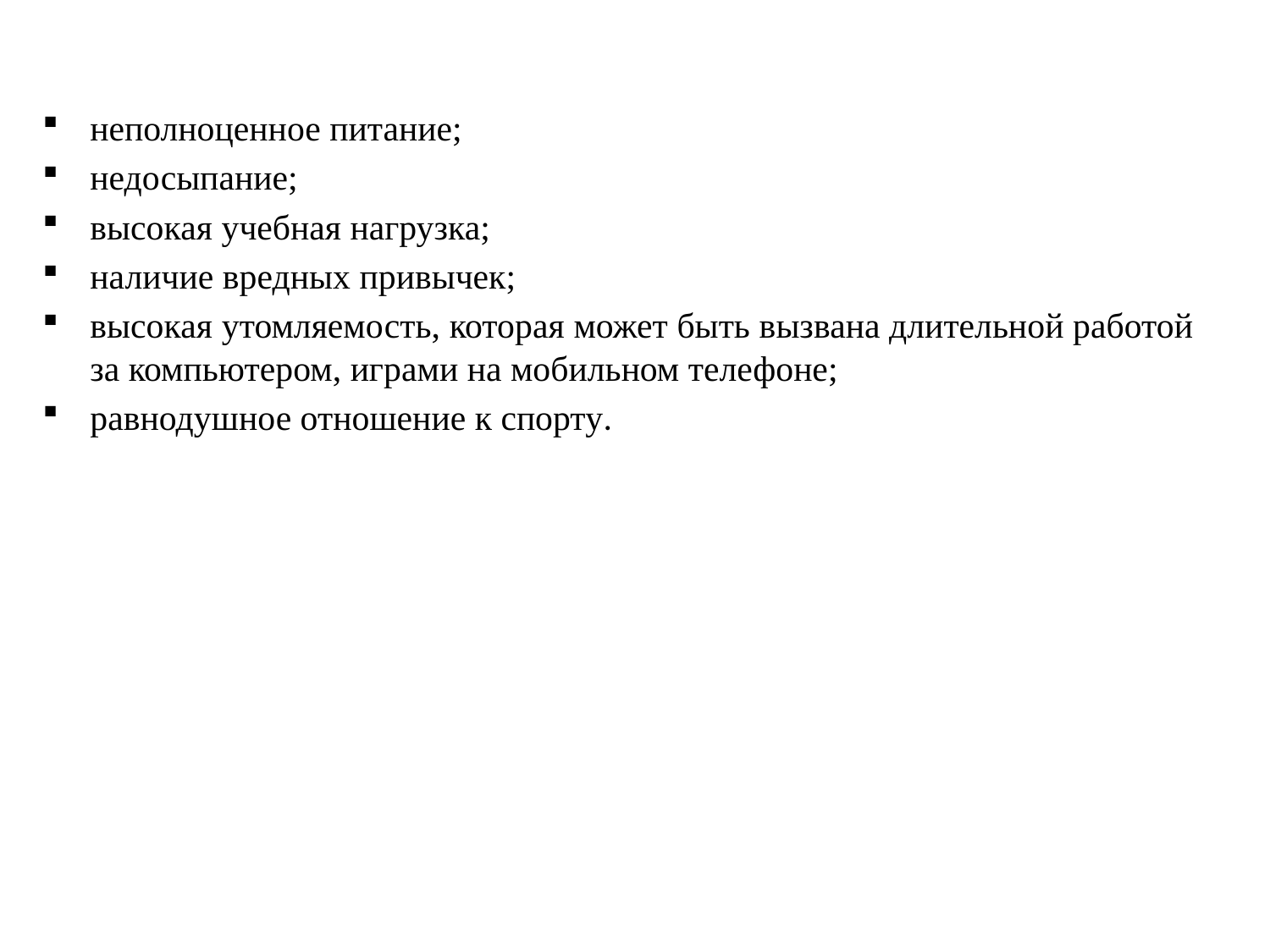

# Факторы развития заболеваний
неполноценное питание;
недосыпание;
высокая учебная нагрузка;
наличие вредных привычек;
высокая утомляемость, которая может быть вызвана длительной работой за компьютером, играми на мобильном телефоне;
равнодушное отношение к спорту.